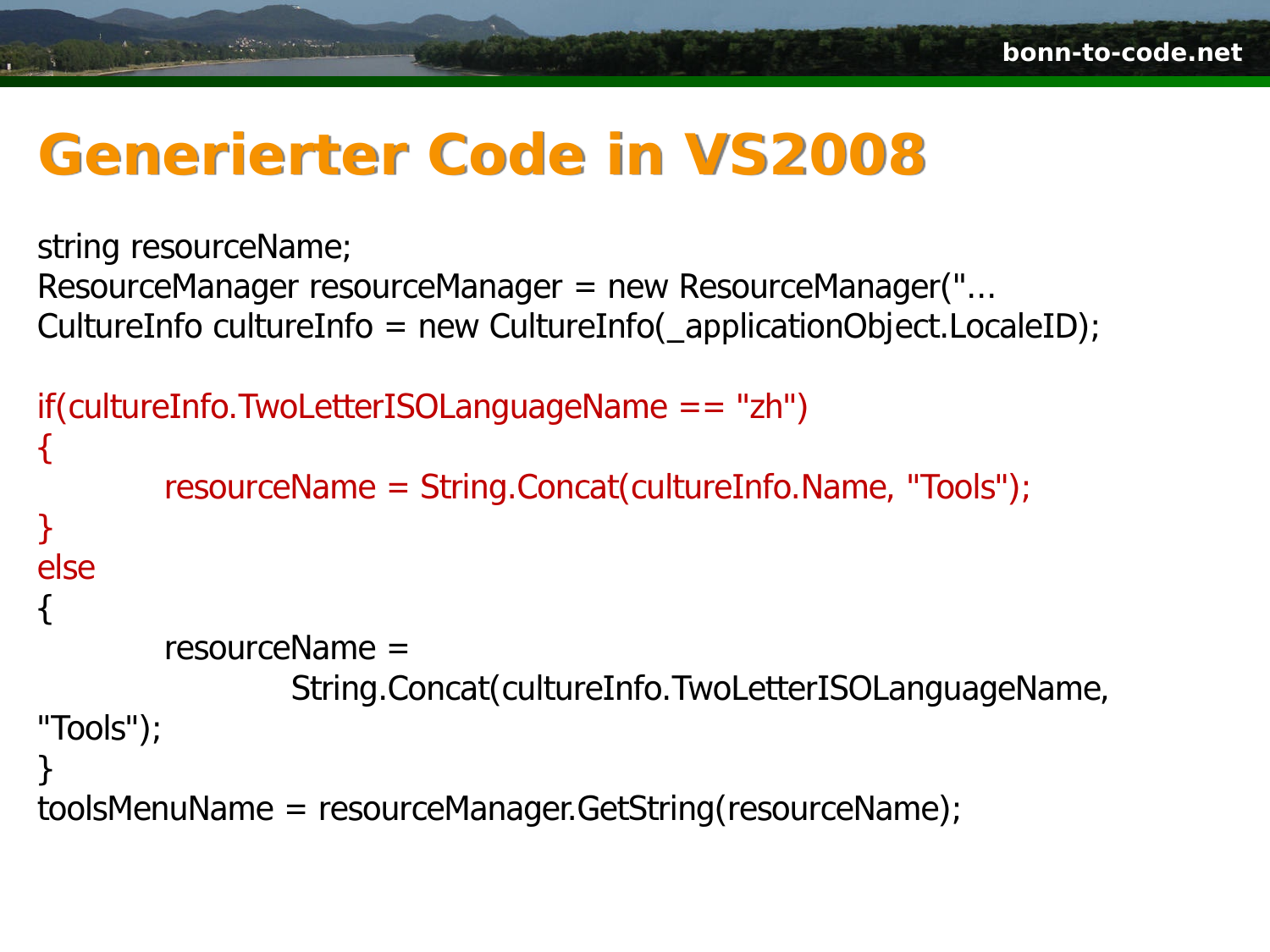

# Generierter Code in VS2008
string resourceName;
ResourceManager resourceManager = new ResourceManager("...
CultureInfo cultureInfo = new CultureInfo(_applicationObject.LocaleID);
if(cultureInfo.TwoLetterISOLanguageName == "zh")
{
	resourceName = String.Concat(cultureInfo.Name, "Tools");
}
else
{
	resourceName =
		String.Concat(cultureInfo.TwoLetterISOLanguageName, "Tools");
}
toolsMenuName = resourceManager.GetString(resourceName);